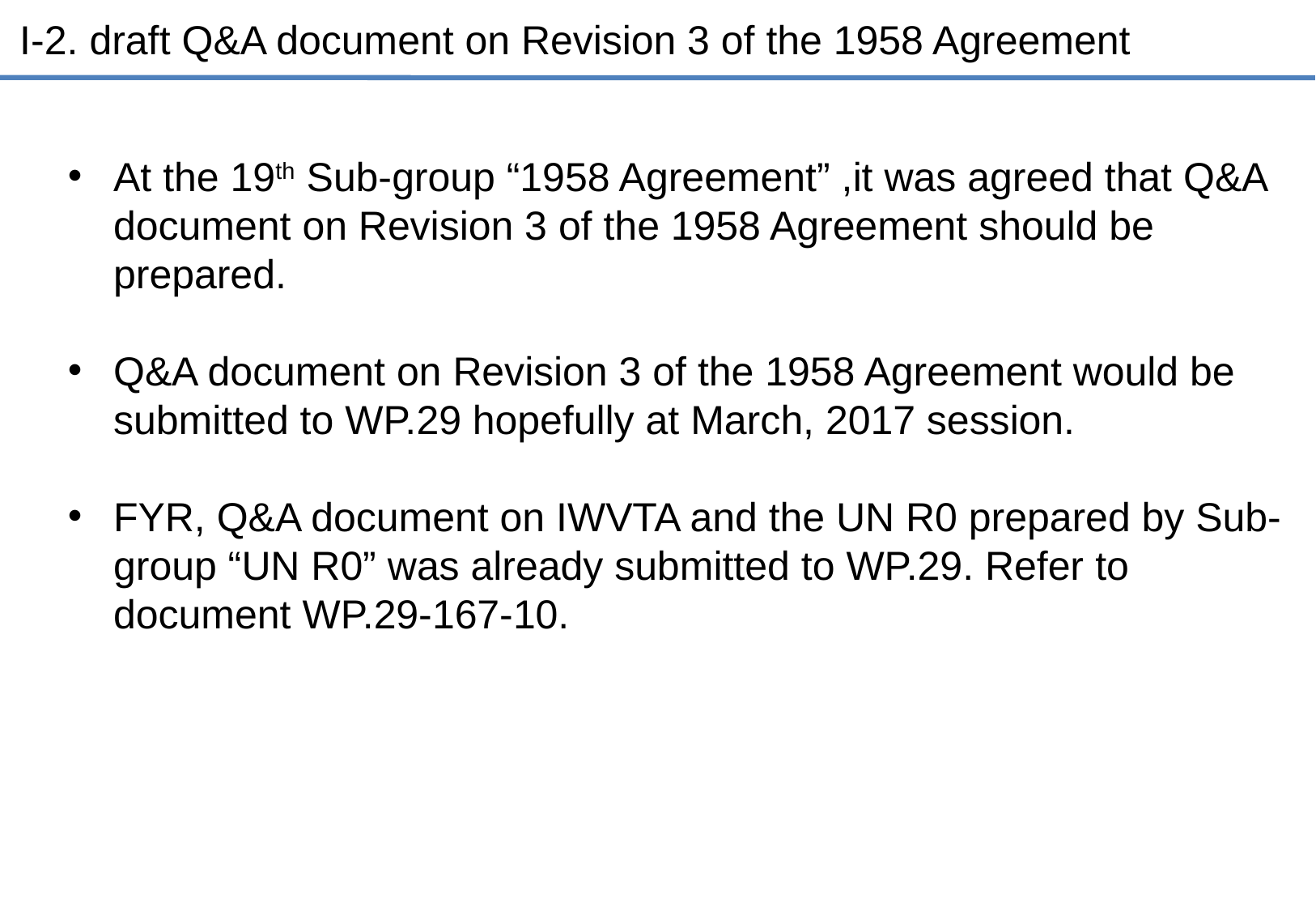

I-2. draft Q&A document on Revision 3 of the 1958 Agreement

At the 19th Sub-group “1958 Agreement” ,it was agreed that Q&A document on Revision 3 of the 1958 Agreement should be prepared.

Q&A document on Revision 3 of the 1958 Agreement would be submitted to WP.29 hopefully at March, 2017 session.

FYR, Q&A document on IWVTA and the UN R0 prepared by Sub-group “UN R0” was already submitted to WP.29. Refer to document WP.29-167-10.